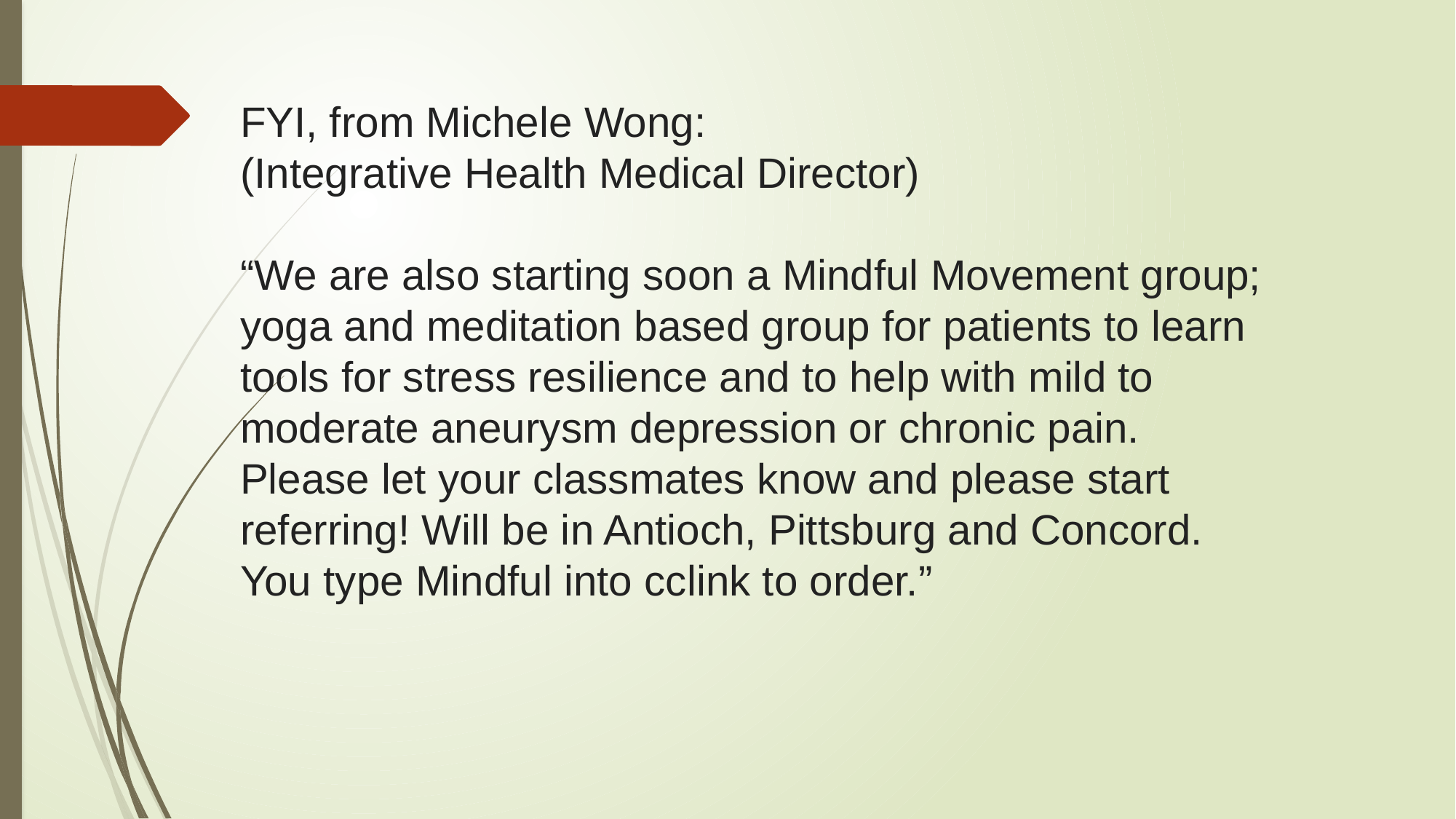

FYI, from Michele Wong:
(Integrative Health Medical Director)

“We are also starting soon a Mindful Movement group; yoga and meditation based group for patients to learn tools for stress resilience and to help with mild to moderate aneurysm depression or chronic pain. Please let your classmates know and please start referring! Will be in Antioch, Pittsburg and Concord.
You type Mindful into cclink to order.”